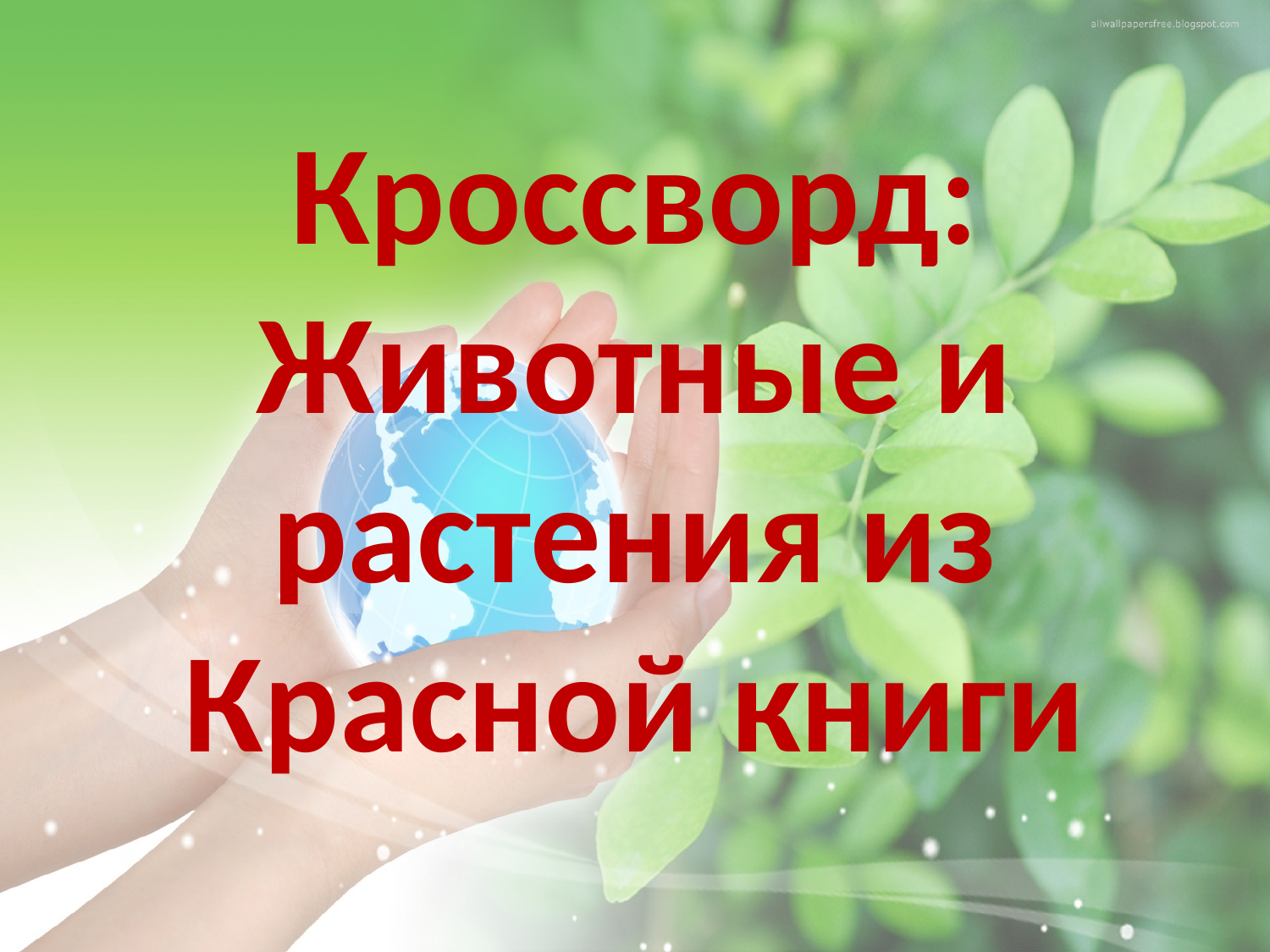

# Кроссворд: Животные и растения из Красной книги